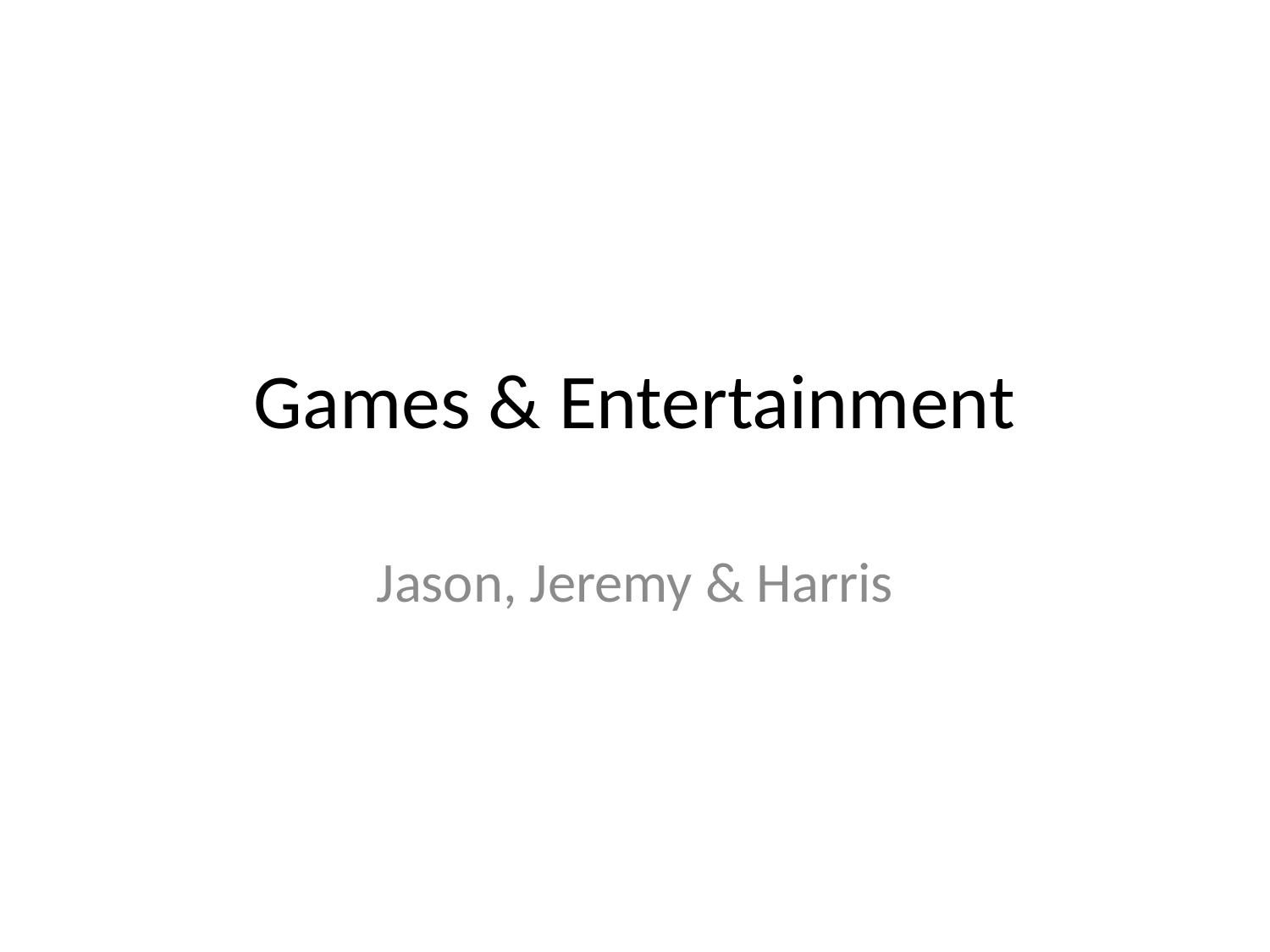

# Games & Entertainment
Jason, Jeremy & Harris